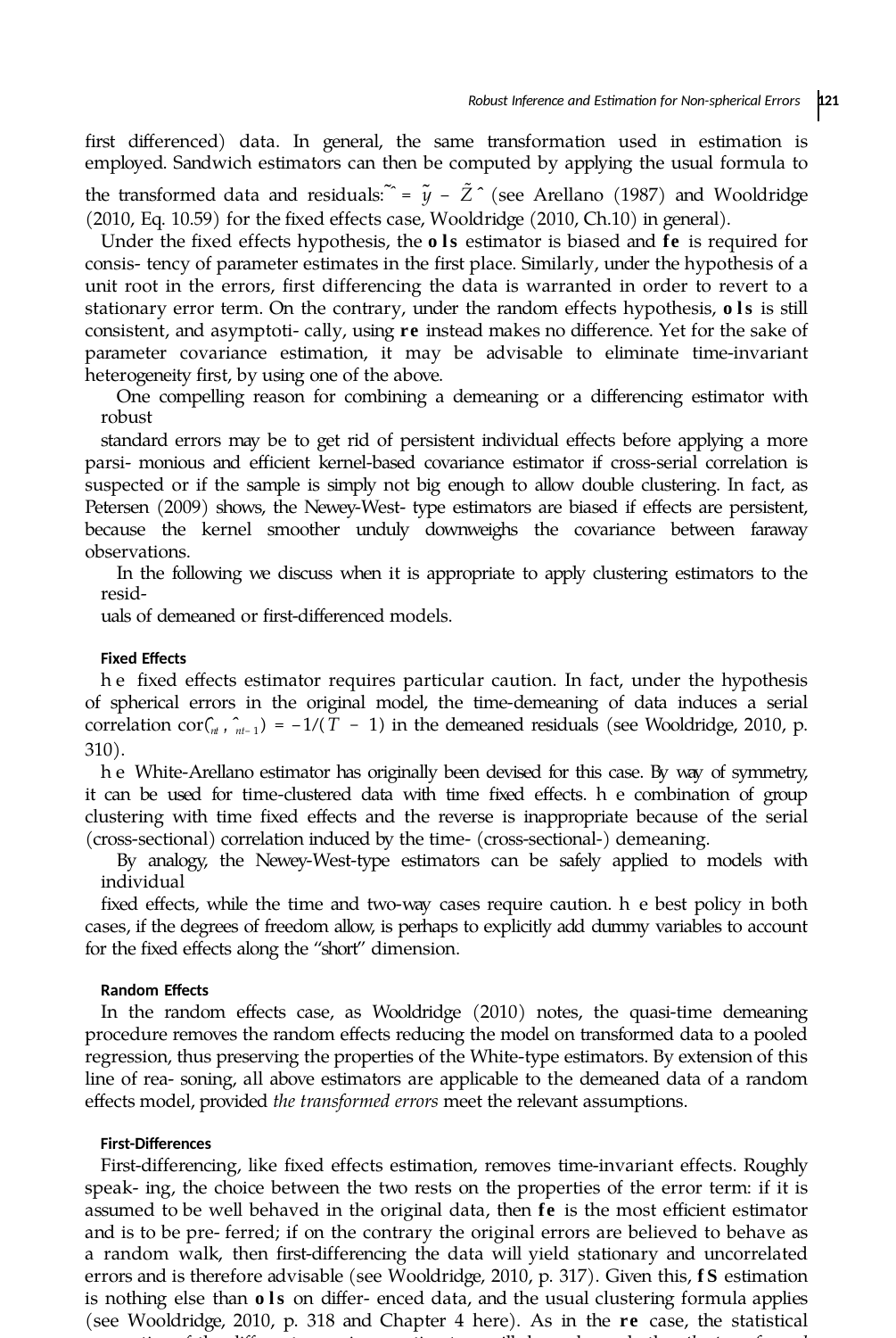

Robust Inference and Estimation for Non-spherical Errors  121

ﬁrst differenced) data. In general, the same transformation used in estimation is employed. Sandwich estimators can then be computed by applying the usual formula to the transformed data and residuals: ̃̂ = ỹ – Z̃ ̂ (see Arellano (1987) and Wooldridge (2010, Eq. 10.59) for the ﬁxed effects case, Wooldridge (2010, Ch.10) in general).
Under the ﬁxed effects hypothesis, the ols estimator is biased and fe is required for consis- tency of parameter estimates in the ﬁrst place. Similarly, under the hypothesis of a unit root in the errors, ﬁrst differencing the data is warranted in order to revert to a stationary error term. On the contrary, under the random effects hypothesis, ols is still consistent, and asymptoti- cally, using re instead makes no difference. Yet for the sake of parameter covariance estimation, it may be advisable to eliminate time-invariant heterogeneity ﬁrst, by using one of the above.
One compelling reason for combining a demeaning or a differencing estimator with robust
standard errors may be to get rid of persistent individual effects before applying a more parsi- monious and eﬃcient kernel-based covariance estimator if cross-serial correlation is suspected or if the sample is simply not big enough to allow double clustering. In fact, as Petersen (2009) shows, the Newey-West- type estimators are biased if effects are persistent, because the kernel smoother unduly downweighs the covariance between faraway observations.
In the following we discuss when it is appropriate to apply clustering estimators to the resid-
uals of demeaned or ﬁrst-differenced models.

Fixed Effects
he ﬁxed effects estimator requires particular caution. In fact, under the hypothesis of spherical errors in the original model, the time-demeaning of data induces a serial correlation cor(̂nt , ̂nt–1) = –1∕(T − 1) in the demeaned residuals (see Wooldridge, 2010, p. 310).
he White-Arellano estimator has originally been devised for this case. By way of symmetry, it can be used for time-clustered data with time ﬁxed effects. he combination of group clustering with time ﬁxed effects and the reverse is inappropriate because of the serial (cross-sectional) correlation induced by the time- (cross-sectional-) demeaning.
By analogy, the Newey-West-type estimators can be safely applied to models with individual
ﬁxed effects, while the time and two-way cases require caution. he best policy in both cases, if the degrees of freedom allow, is perhaps to explicitly add dummy variables to account for the ﬁxed effects along the “short” dimension.

Random Effects
In the random effects case, as Wooldridge (2010) notes, the quasi-time demeaning procedure removes the random effects reducing the model on transformed data to a pooled regression, thus preserving the properties of the White-type estimators. By extension of this line of rea- soning, all above estimators are applicable to the demeaned data of a random effects model, provided the transformed errors meet the relevant assumptions.

First-Differences
First-differencing, like ﬁxed effects estimation, removes time-invariant effects. Roughly speak- ing, the choice between the two rests on the properties of the error term: if it is assumed to be well behaved in the original data, then fe is the most eﬃcient estimator and is to be pre- ferred; if on the contrary the original errors are believed to behave as a random walk, then ﬁrst-differencing the data will yield stationary and uncorrelated errors and is therefore advisable (see Wooldridge, 2010, p. 317). Given this, fd estimation is nothing else than ols on differ- enced data, and the usual clustering formula applies (see Wooldridge, 2010, p. 318 and Chapter 4 here). As in the re case, the statistical properties of the different covariance estimators will depend on whether the transformed errors meet the relevant assumptions.